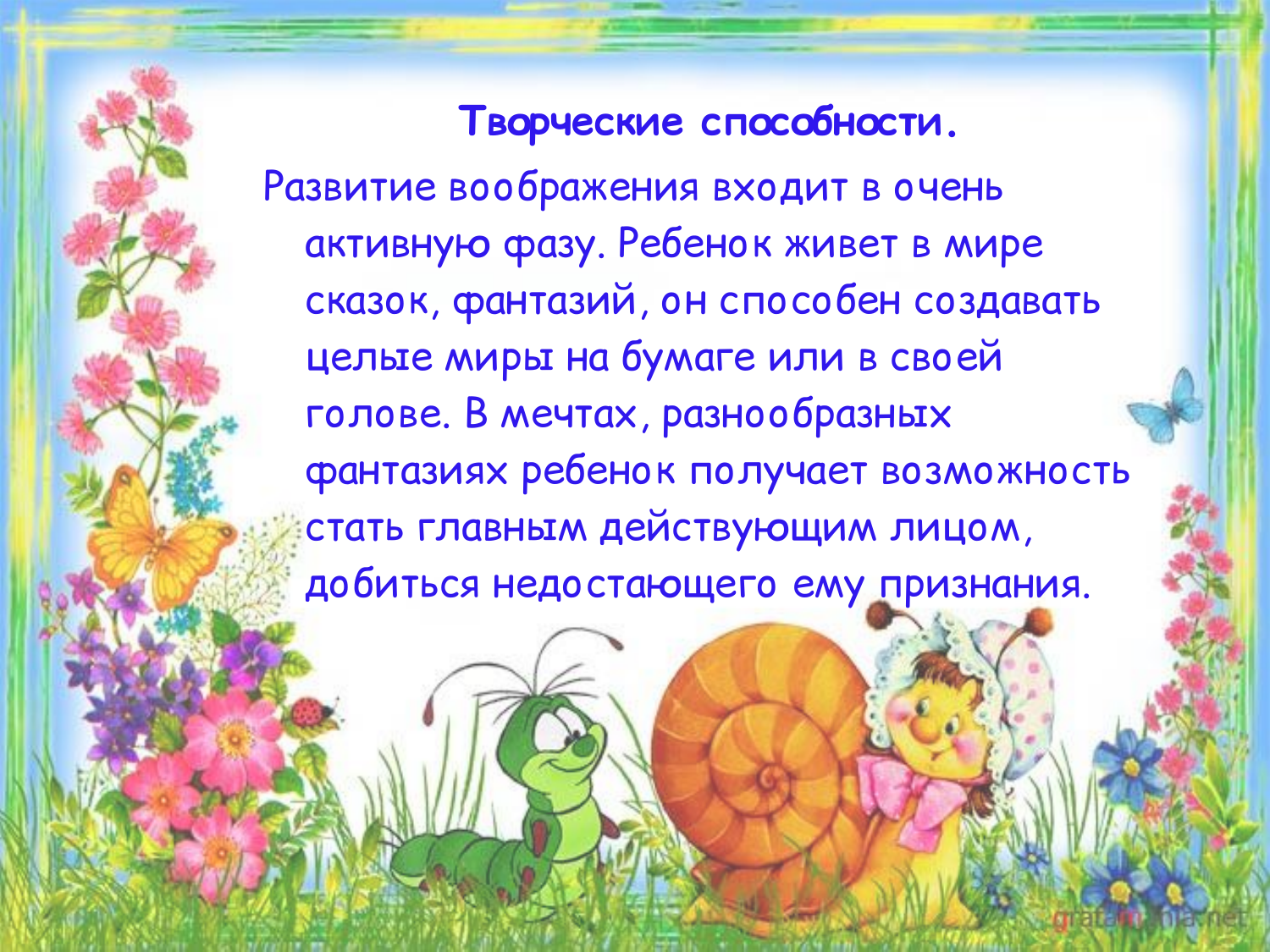

Творческие способности.
   Развитие воображения входит в очень активную фазу. Ребенок живет в мире сказок, фантазий, он способен создавать целые миры на бумаге или в своей голове. В мечтах, разнообразных фантазиях ребенок получает возможность стать главным действующим лицом, добиться недостающего ему признания.